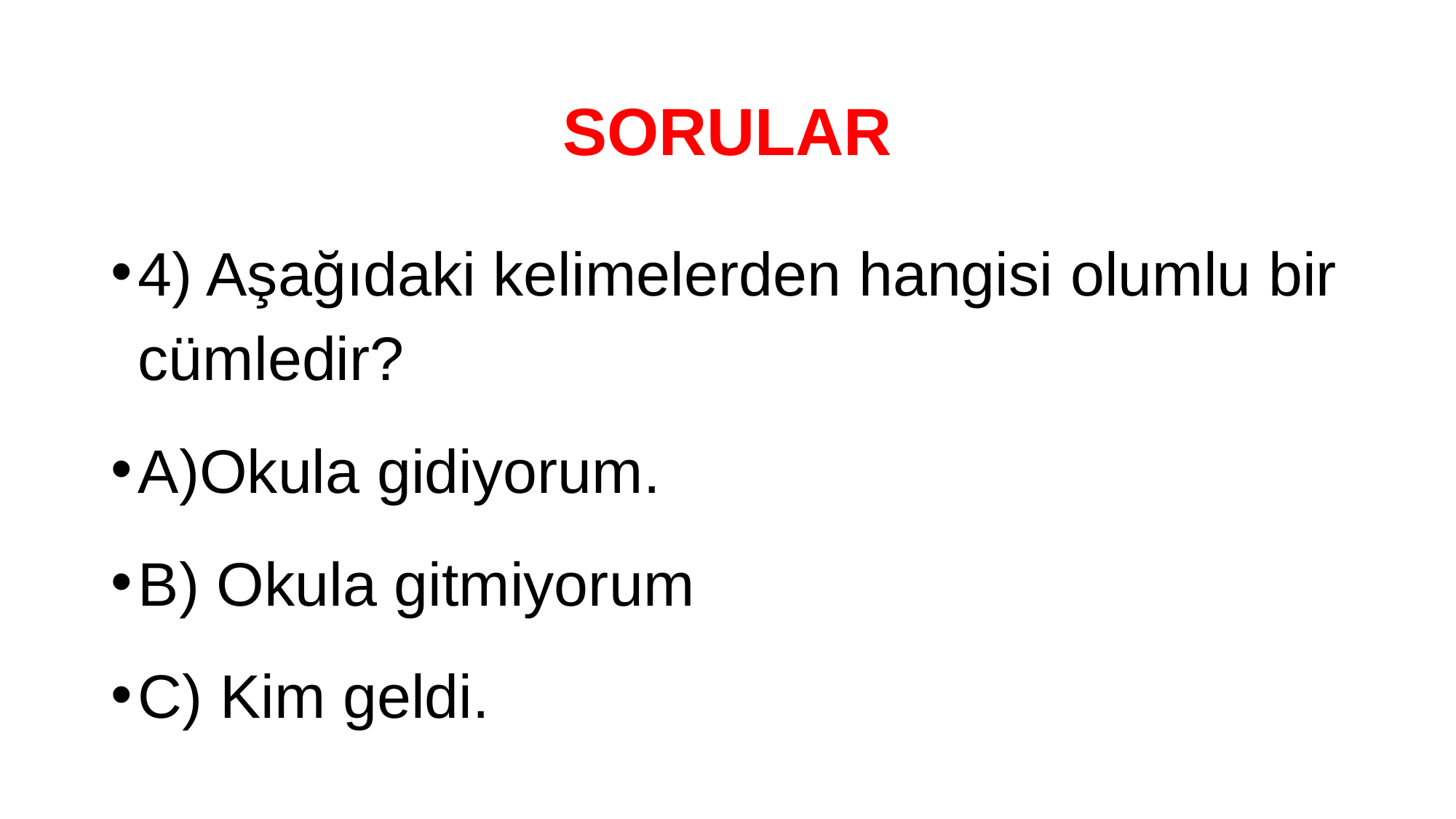

# SORULAR
4) Aşağıdaki kelimelerden hangisi olumlu bir cümledir?
A)Okula gidiyorum.
B) Okula gitmiyorum
C) Kim geldi.